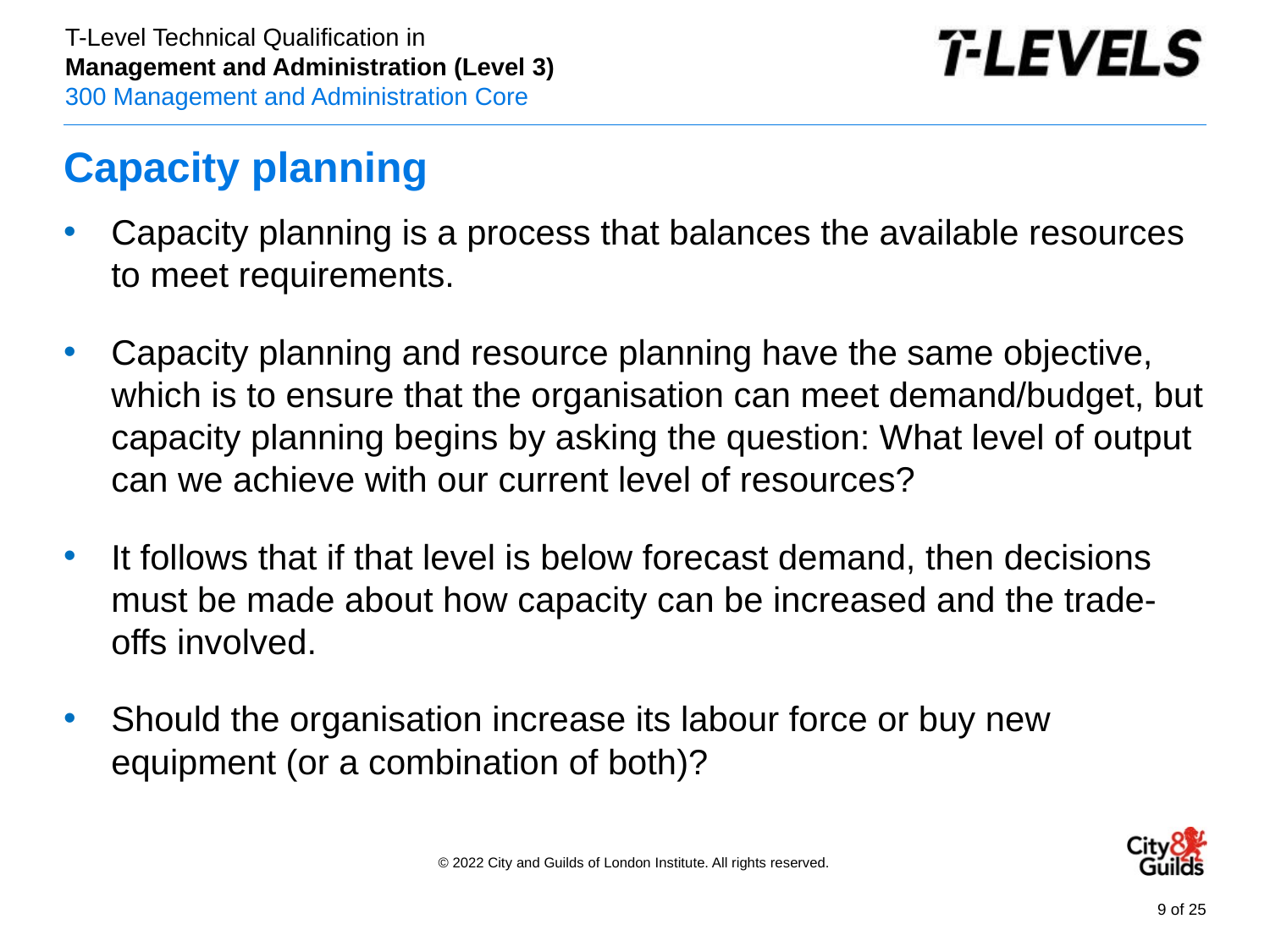

# Capacity planning
Capacity planning is a process that balances the available resources to meet requirements.
Capacity planning and resource planning have the same objective, which is to ensure that the organisation can meet demand/budget, but capacity planning begins by asking the question: What level of output can we achieve with our current level of resources?
It follows that if that level is below forecast demand, then decisions must be made about how capacity can be increased and the trade-offs involved.
Should the organisation increase its labour force or buy new equipment (or a combination of both)?